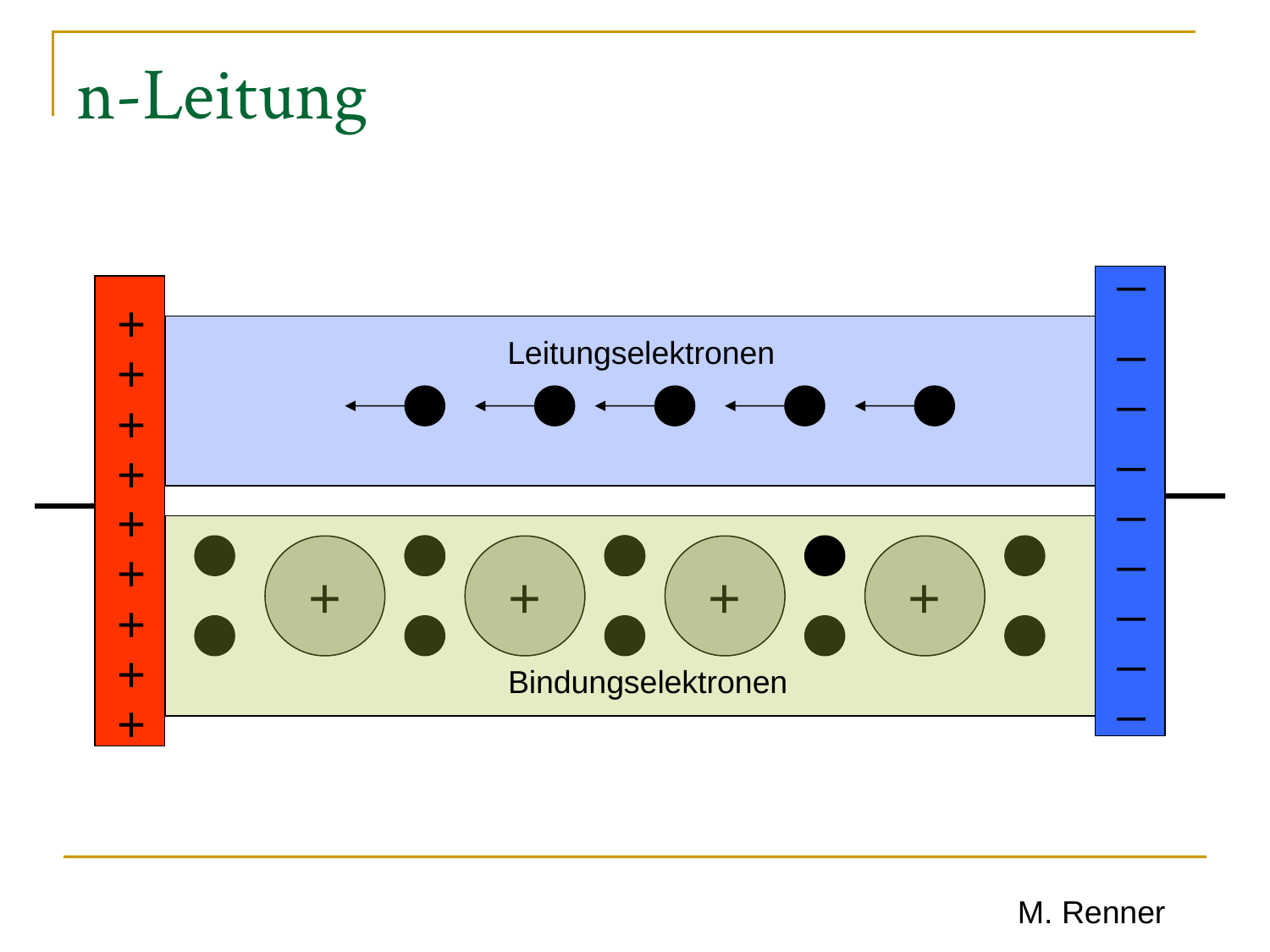

# n-Leitung
_

+
_

Leitungselektronen
+
_
+

_
+
_
+

_

+

+

+

+

+

_
+
_

+
Bindungselektronen
_
+
M. Renner